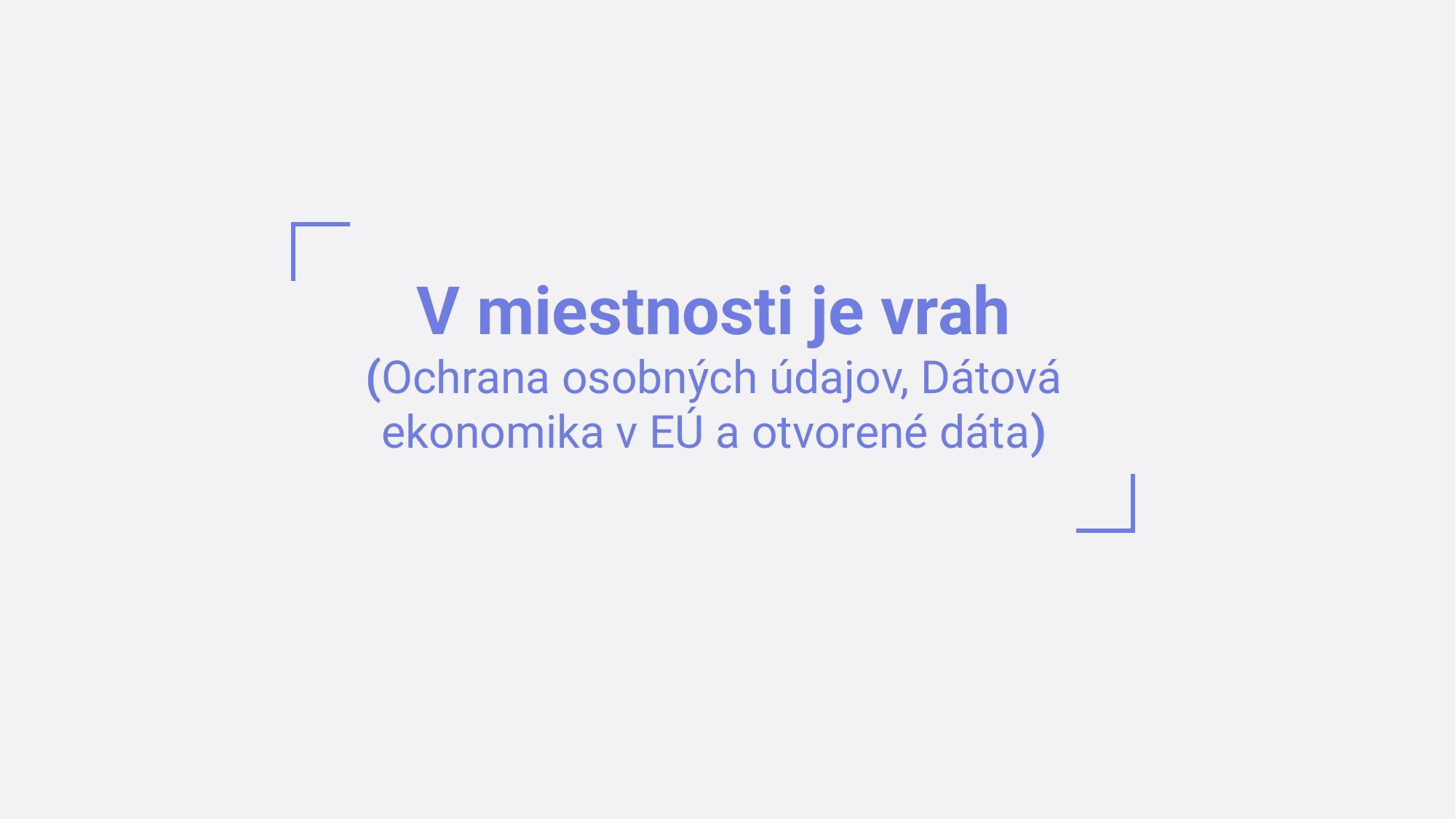

V miestnosti je vrah
(Ochrana osobných údajov, Dátová ekonomika v EÚ a otvorené dáta)